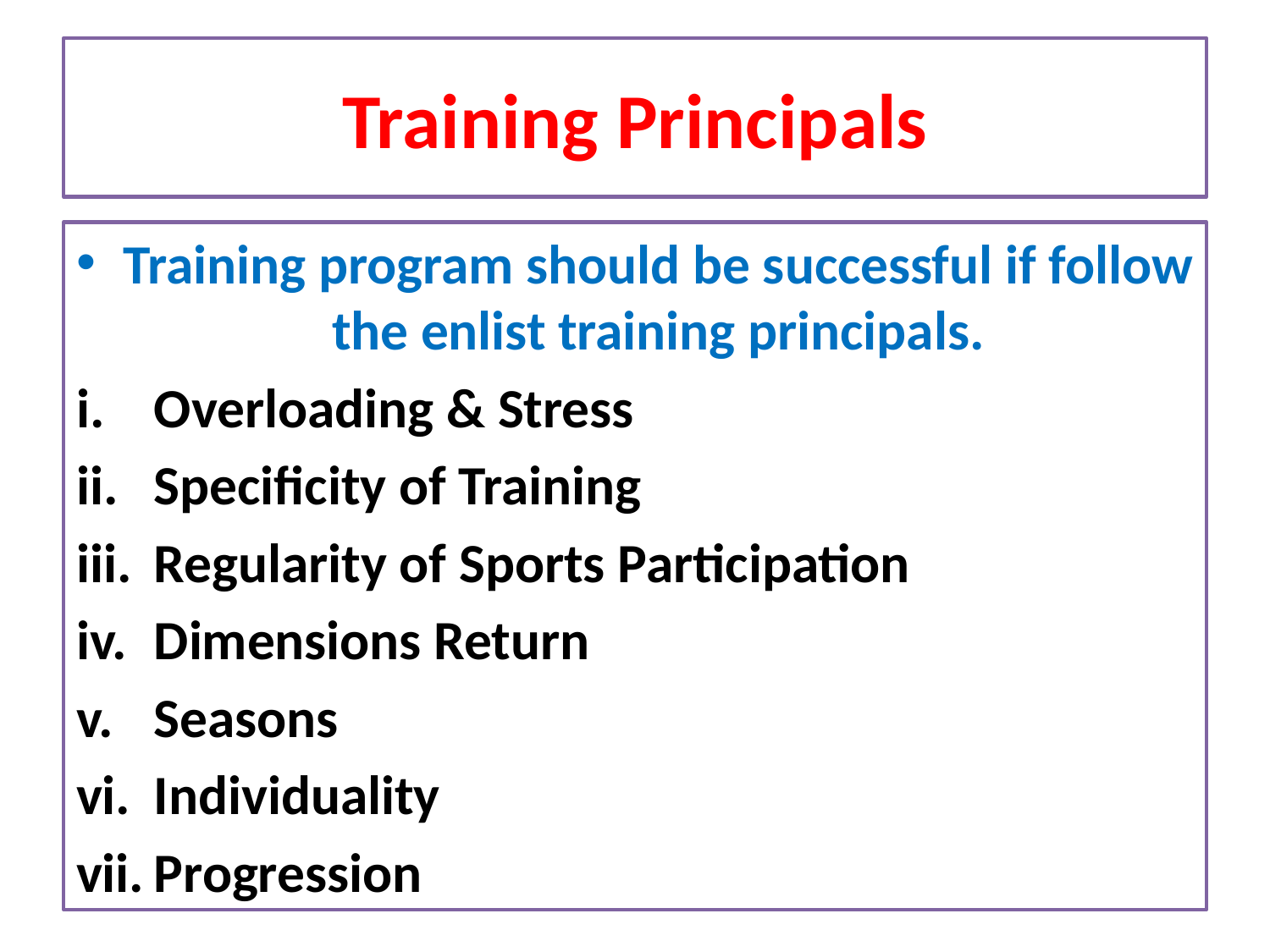

# Training Principals
Training program should be successful if follow the enlist training principals.
Overloading & Stress
Specificity of Training
Regularity of Sports Participation
Dimensions Return
Seasons
Individuality
Progression